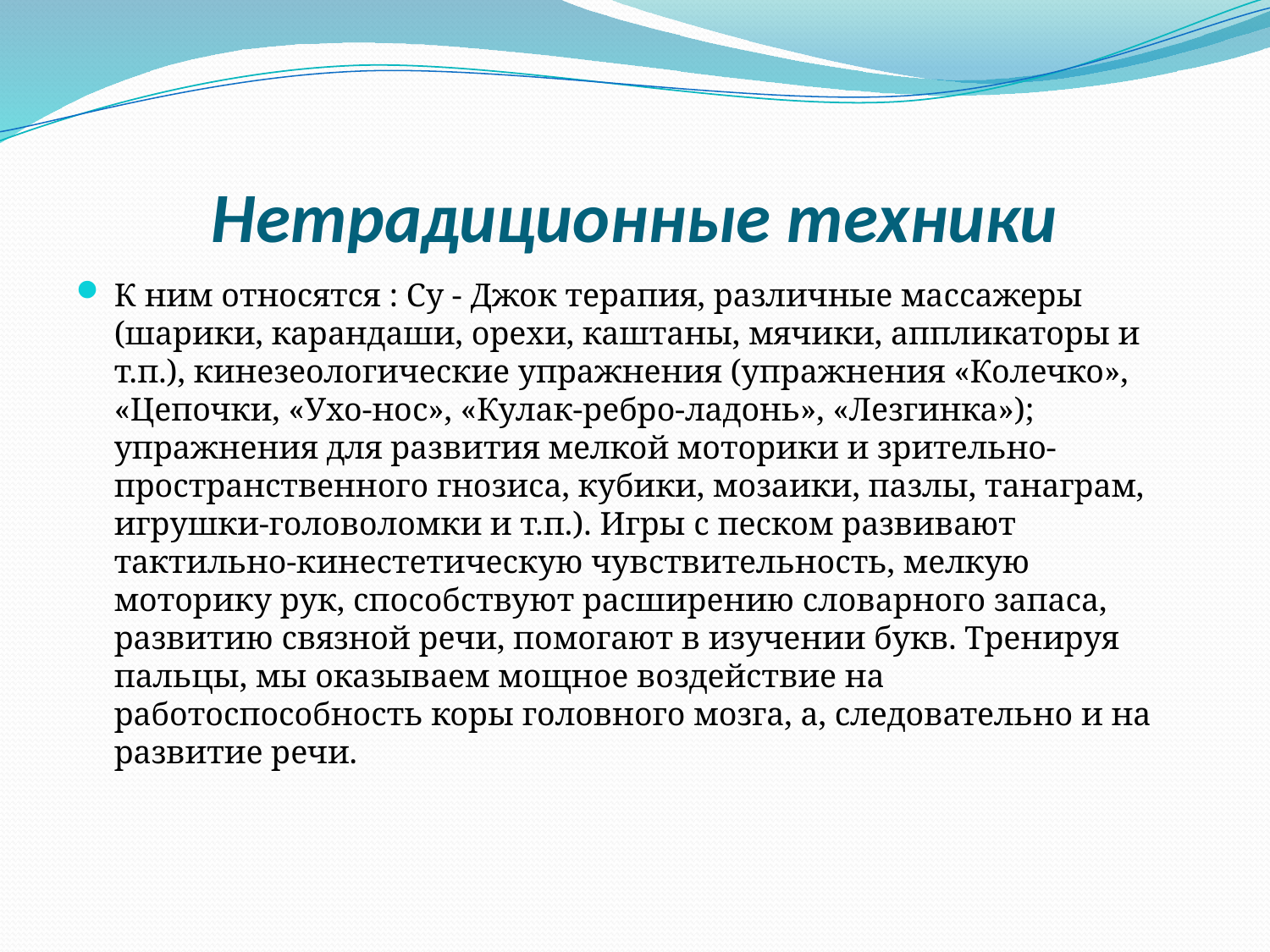

# Нетрадиционные техники
К ним относятся : Су - Джок терапия, различные массажеры (шарики, карандаши, орехи, каштаны, мячики, аппликаторы и т.п.), кинезеологические упражнения (упражнения «Колечко», «Цепочки, «Ухо-нос», «Кулак-ребро-ладонь», «Лезгинка»); упражнения для развития мелкой моторики и зрительно-пространственного гнозиса, кубики, мозаики, пазлы, танаграм, игрушки-головоломки и т.п.). Игры с песком развивают тактильно-кинестетическую чувствительность, мелкую моторику рук, способствуют расширению словарного запаса, развитию связной речи, помогают в изучении букв. Тренируя пальцы, мы оказываем мощное воздействие на работоспособность коры головного мозга, а, следовательно и на развитие речи.